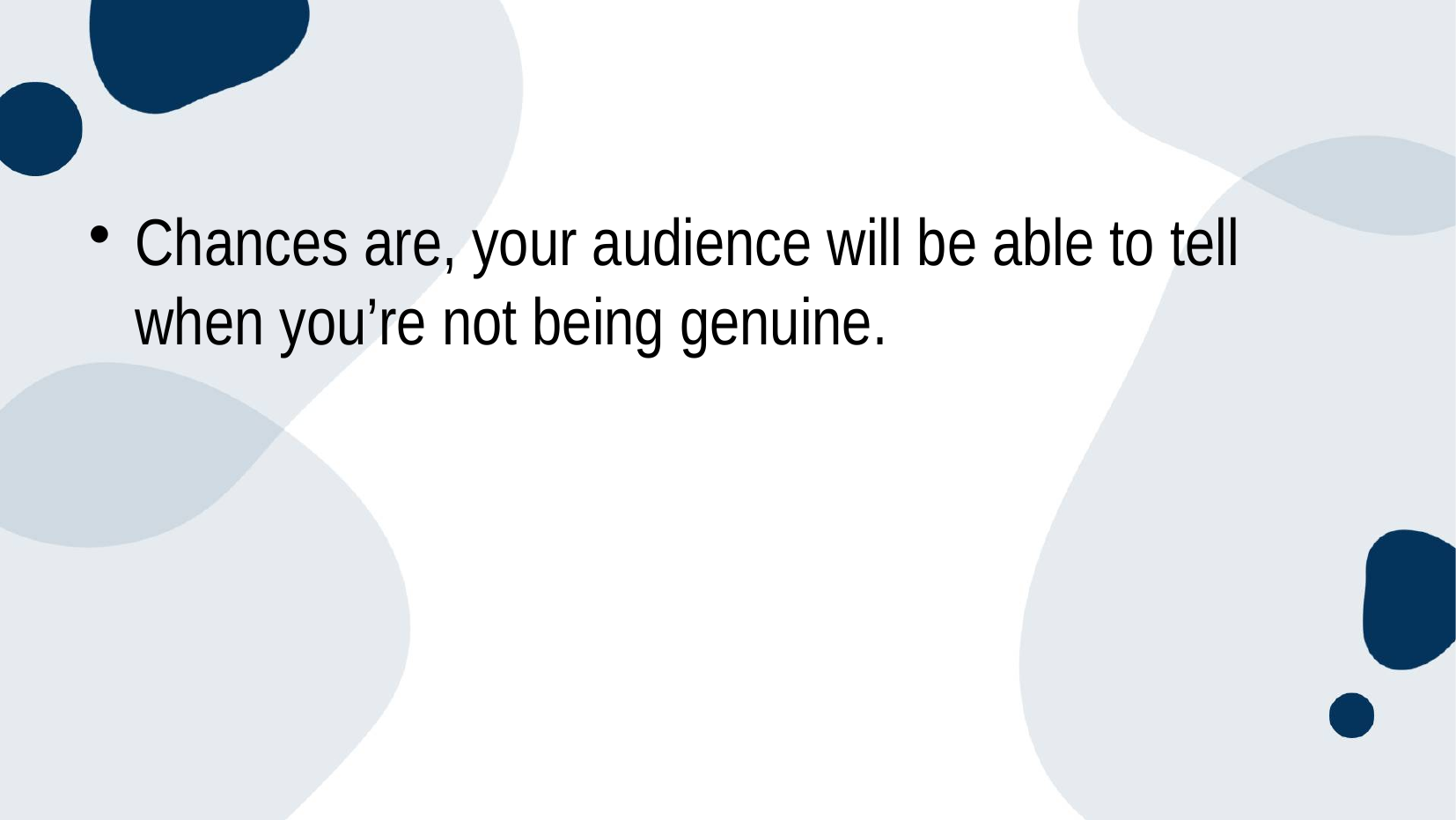

#
Chances are, your audience will be able to tell when you’re not being genuine.